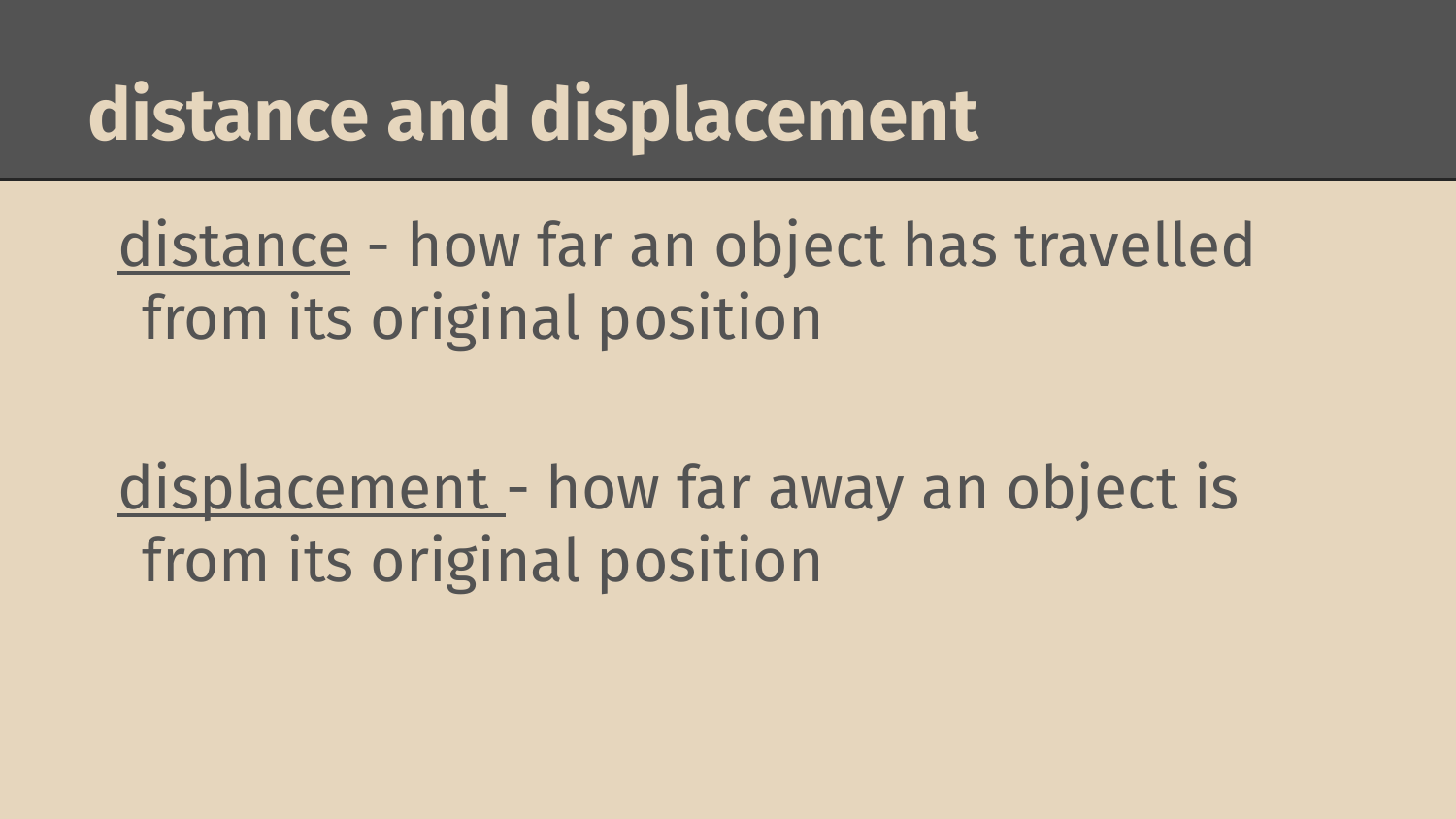

# distance and displacement
distance - how far an object has travelled from its original position

displacement - how far away an object is from its original position